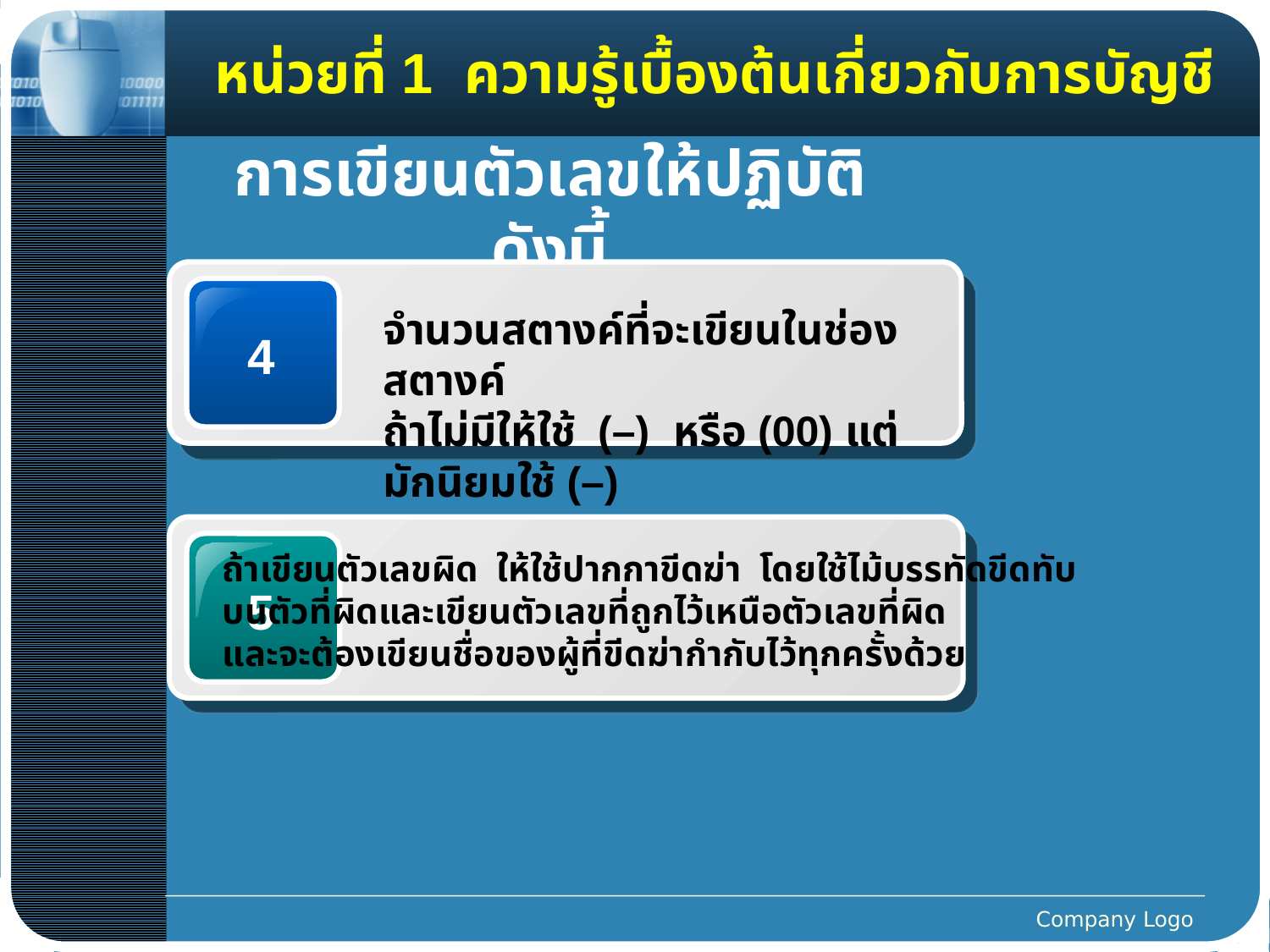

หน่วยที่ 1  ความรู้เบื้องต้นเกี่ยวกับการบัญชี
# การเขียนตัวเลขให้ปฏิบัติ ดังนี้

4
จำนวนสตางค์ที่จะเขียนในช่องสตางค์
ถ้าไม่มีให้ใช้  (–)  หรือ (00) แต่มักนิยมใช้ (–)

5
ถ้าเขียนตัวเลขผิด  ให้ใช้ปากกาขีดฆ่า  โดยใช้ไม้บรรทัดขีดทับ
บนตัวที่ผิดและเขียนตัวเลขที่ถูกไว้เหนือตัวเลขที่ผิด
และจะต้องเขียนชื่อของผู้ที่ขีดฆ่ากำกับไว้ทุกครั้งด้วย
Company Logo